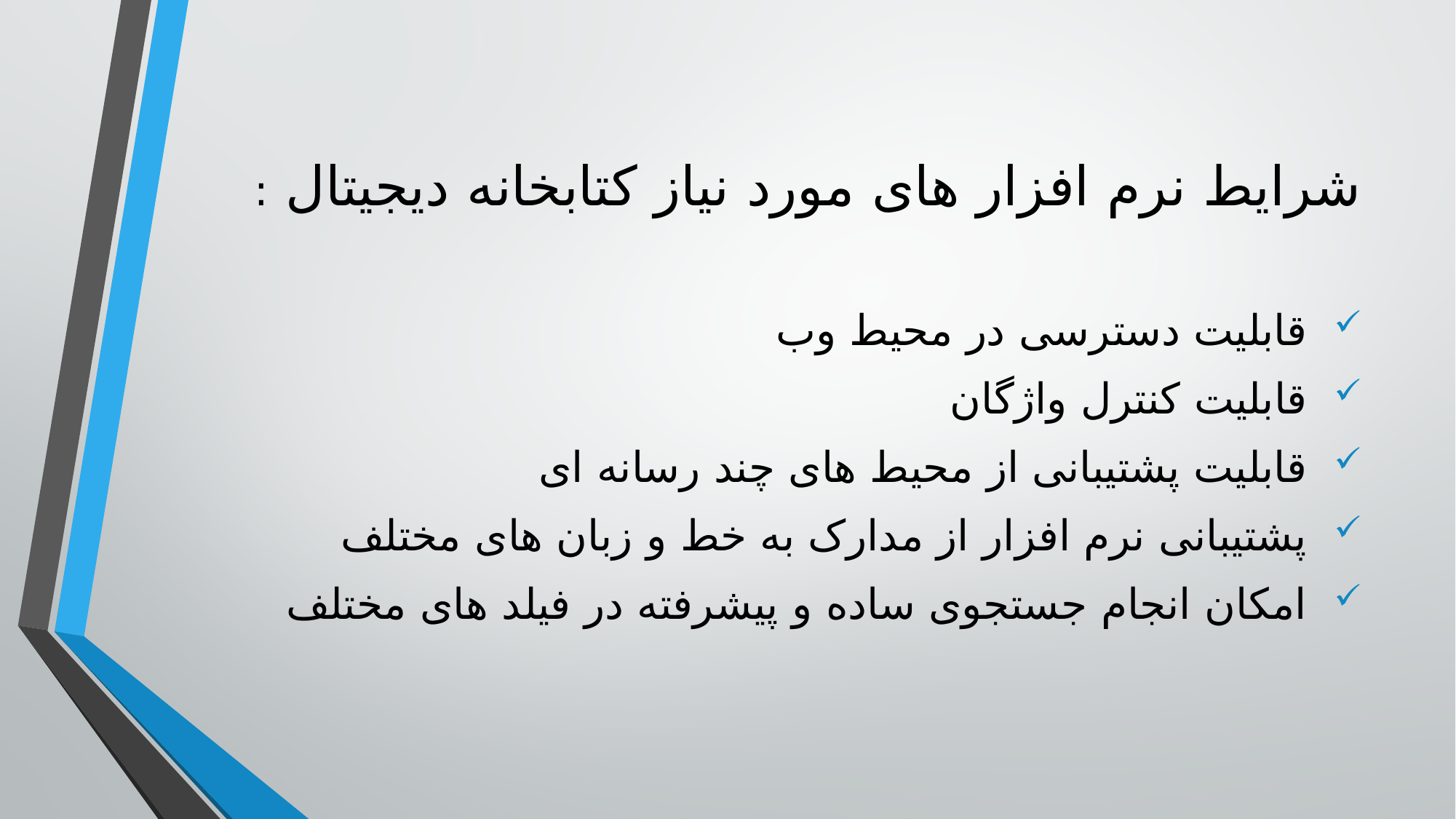

شرایط نرم افزار های مورد نیاز کتابخانه دیجیتال :

قابلیت دسترسی در محیط وب
قابلیت کنترل واژگان
قابلیت پشتیبانی از محیط های چند رسانه ای
پشتیبانی نرم افزار از مدارک به خط و زبان های مختلف
امکان انجام جستجوی ساده و پیشرفته در فیلد های مختلف